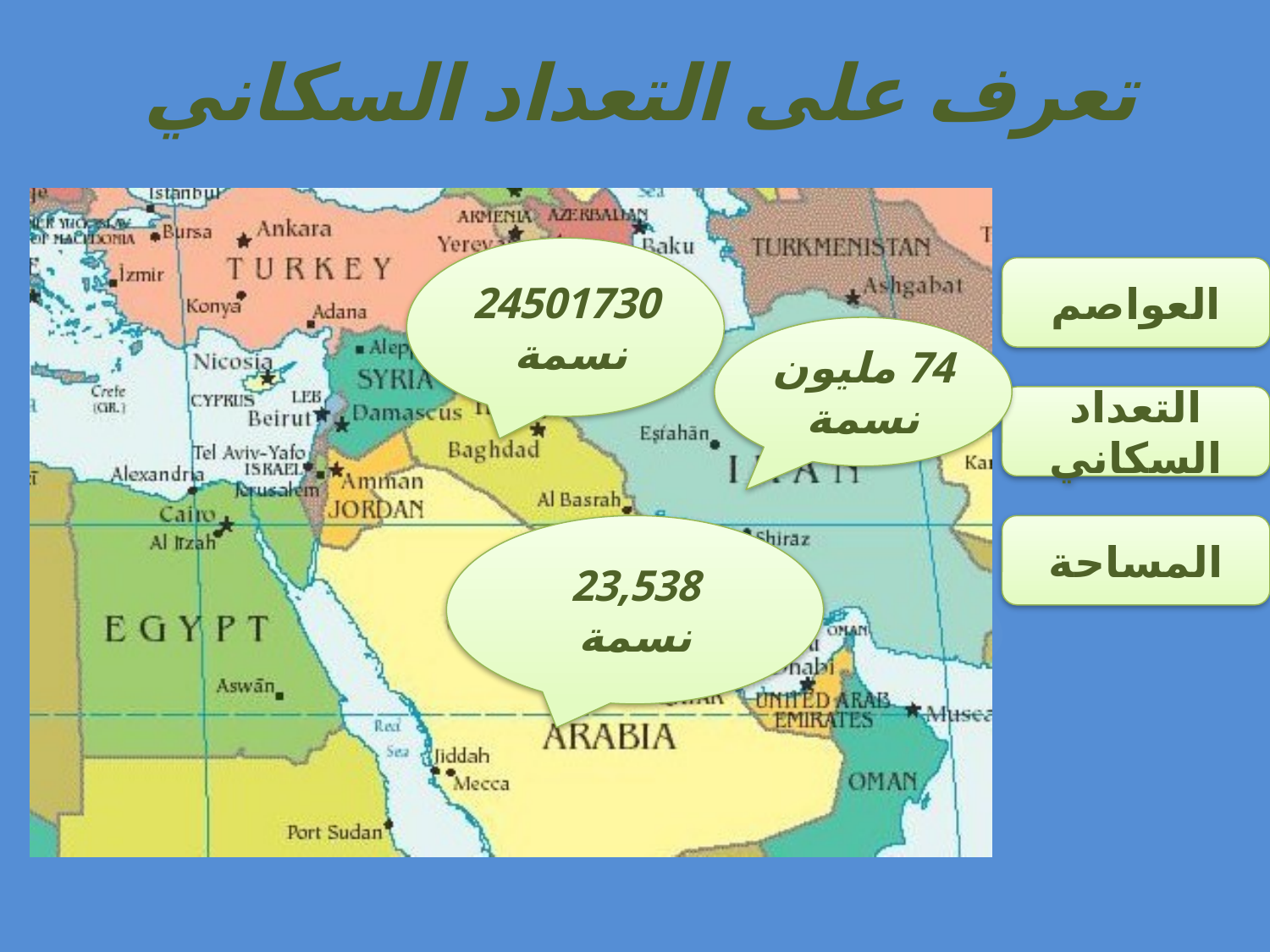

# تعرف على التعداد السكاني
24501730 نسمة

74 مليون نسمة

23,538 نسمة